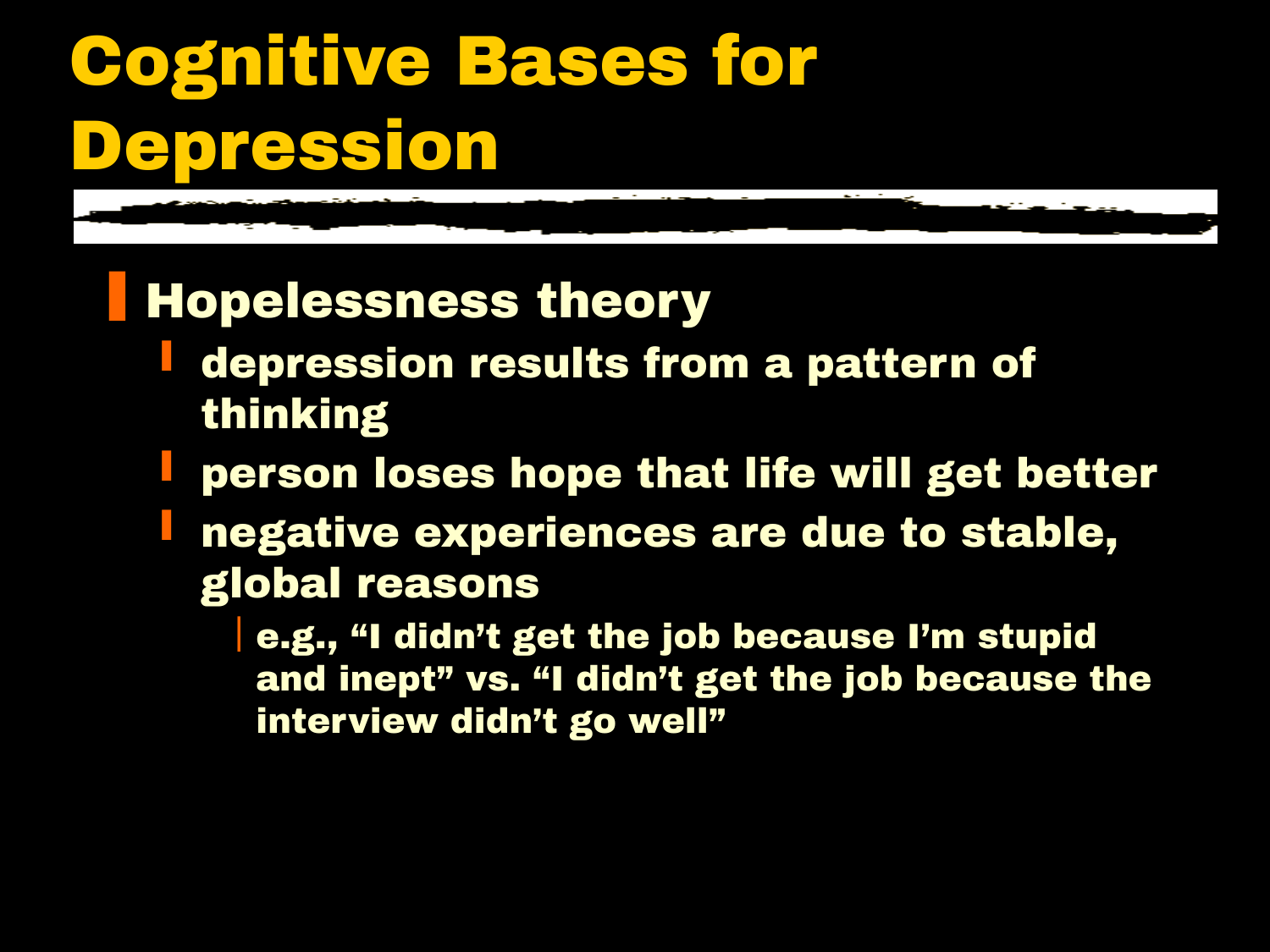

# Cognitive Bases for Depression
Hopelessness theory
depression results from a pattern of thinking
person loses hope that life will get better
negative experiences are due to stable, global reasons
e.g., “I didn’t get the job because I’m stupid and inept” vs. “I didn’t get the job because the interview didn’t go well”